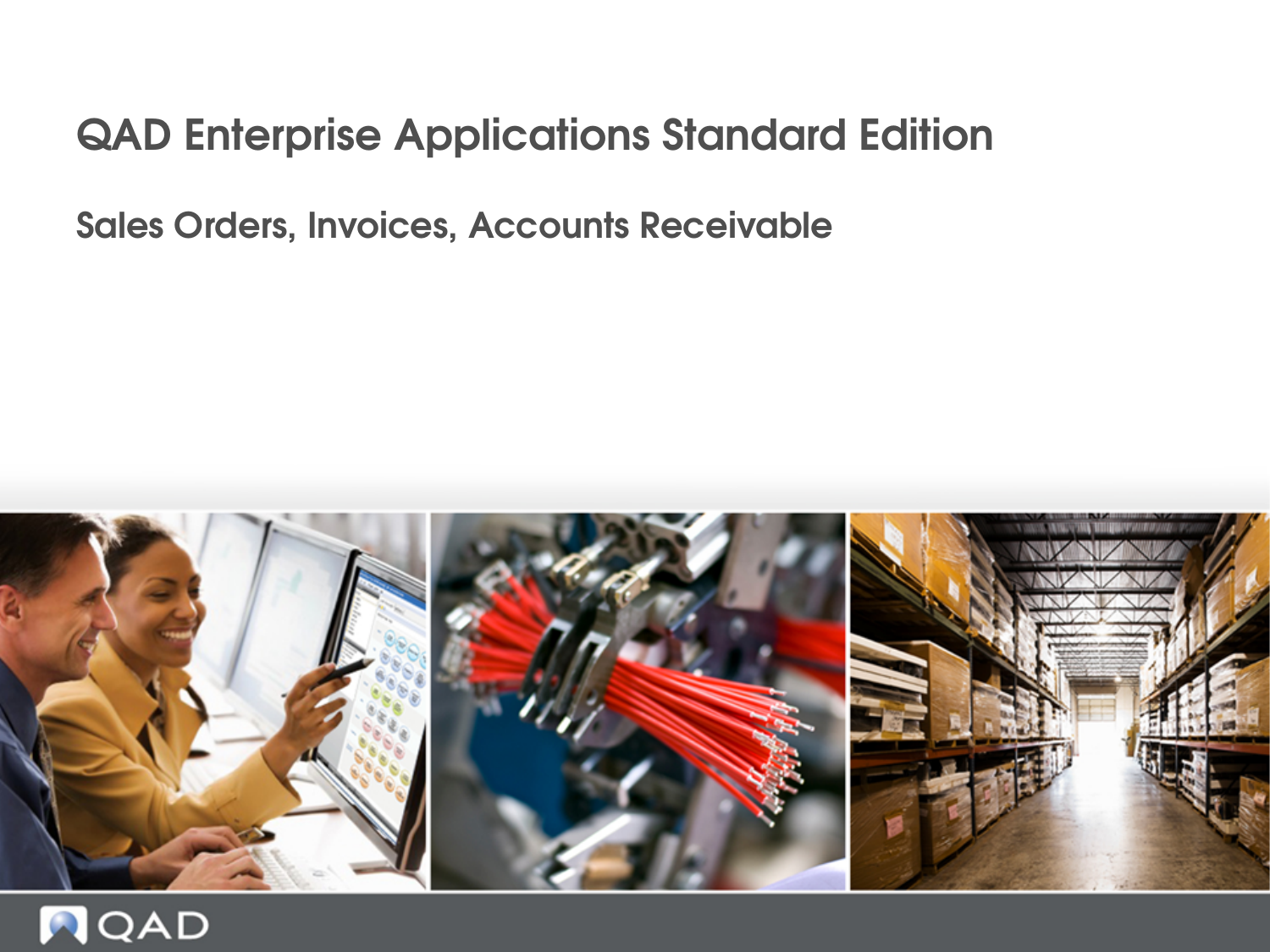

# QAD Enterprise Applications Standard Edition
Sales Orders, Invoices, Accounts Receivable